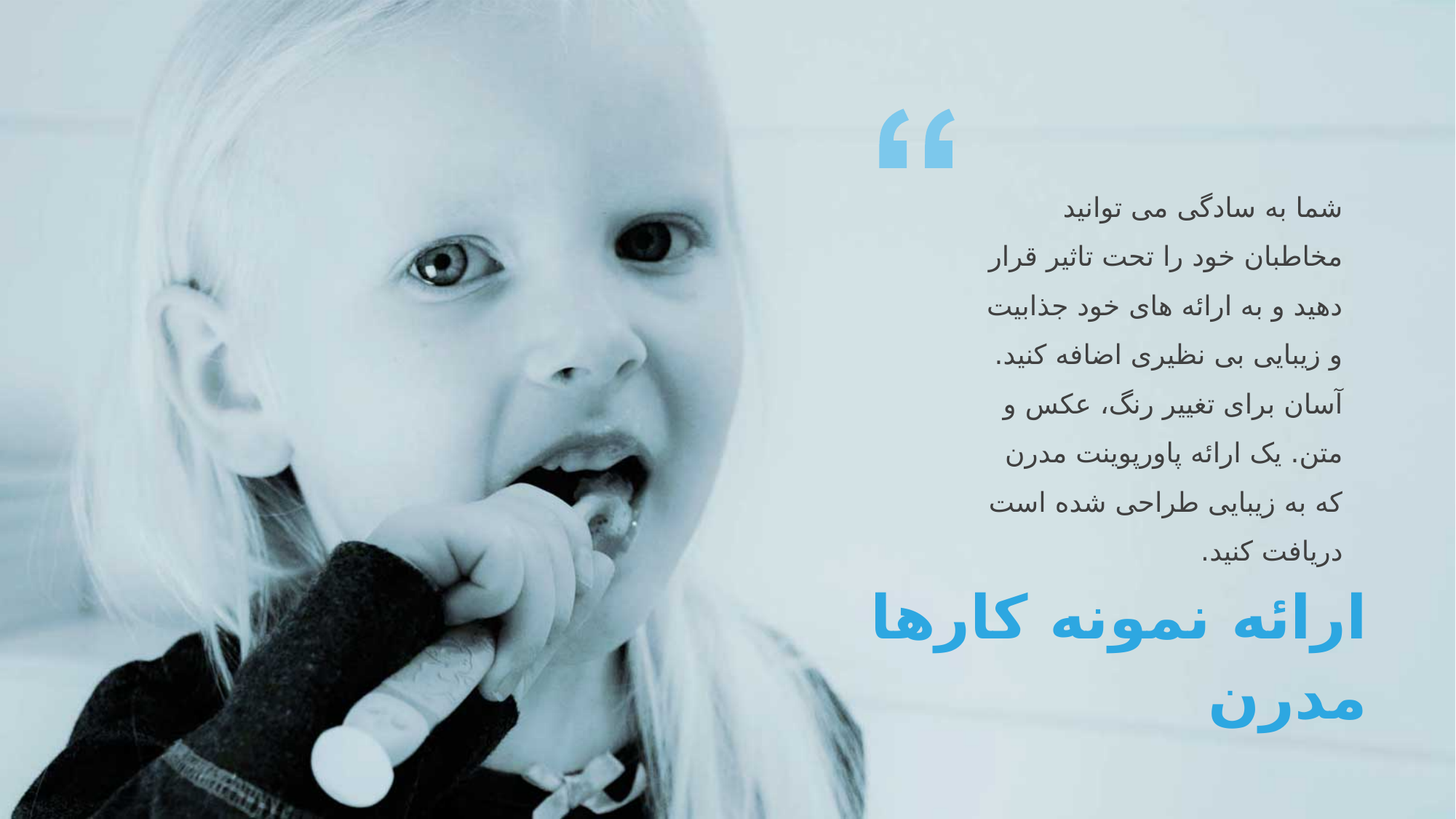

شما به سادگی می توانید مخاطبان خود را تحت تاثیر قرار دهید و به ارائه های خود جذابیت و زیبایی بی نظیری اضافه کنید. آسان برای تغییر رنگ، عکس و متن. یک ارائه پاورپوینت مدرن که به زیبایی طراحی شده است دریافت کنید.
ارائه نمونه کارها مدرن